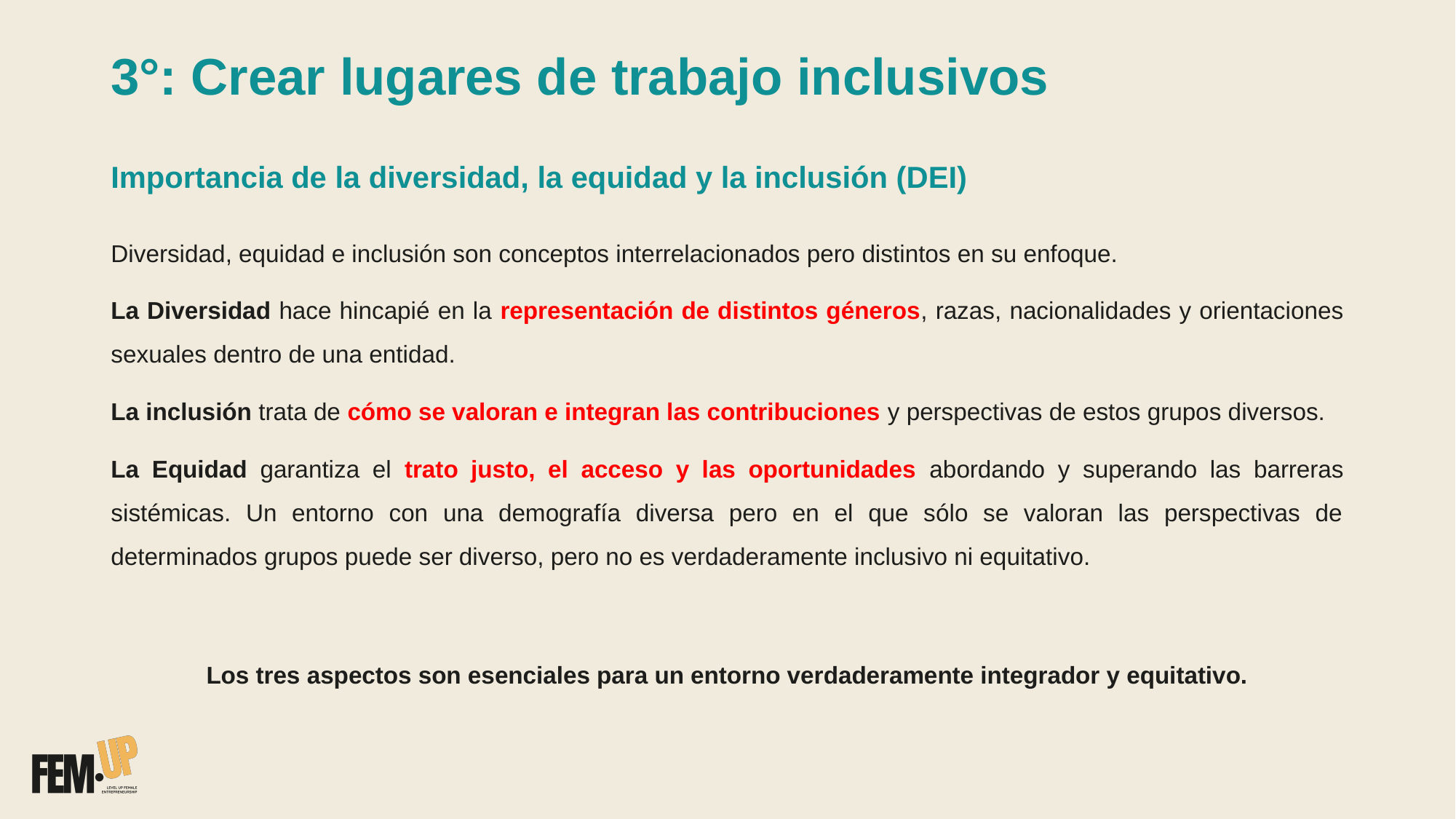

# 3°: Crear lugares de trabajo inclusivos Importancia de la diversidad, la equidad y la inclusión (DEI)
Diversidad, equidad e inclusión son conceptos interrelacionados pero distintos en su enfoque.
La Diversidad hace hincapié en la representación de distintos géneros, razas, nacionalidades y orientaciones sexuales dentro de una entidad.
La inclusión trata de cómo se valoran e integran las contribuciones y perspectivas de estos grupos diversos.
La Equidad garantiza el trato justo, el acceso y las oportunidades abordando y superando las barreras sistémicas. Un entorno con una demografía diversa pero en el que sólo se valoran las perspectivas de determinados grupos puede ser diverso, pero no es verdaderamente inclusivo ni equitativo.

Los tres aspectos son esenciales para un entorno verdaderamente integrador y equitativo.